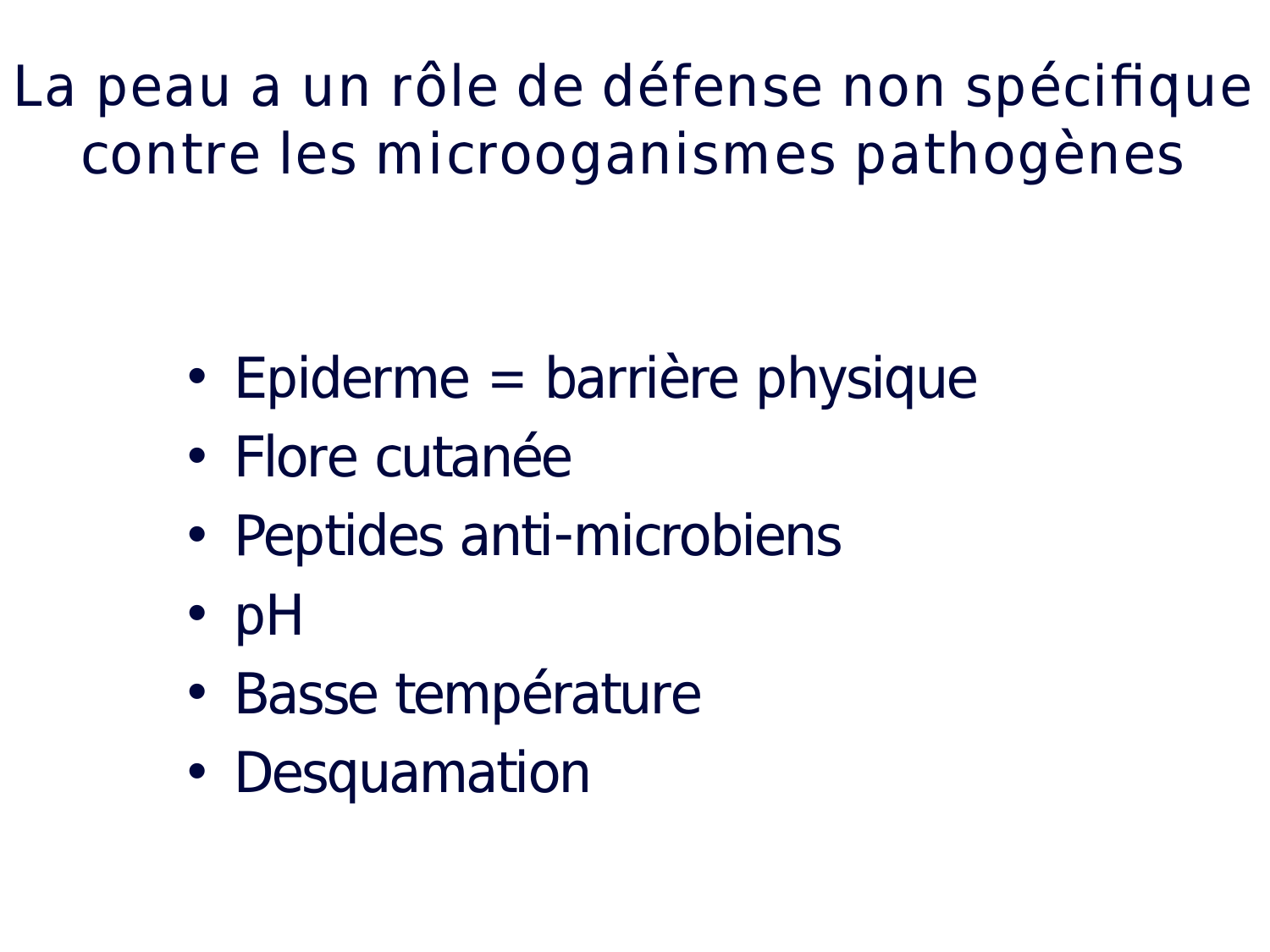

# La peau a un rôle de défense non spécifique contre les microoganismes pathogènes

Epiderme = barrière physique
Flore cutanée
Peptides anti-microbiens
pH
Basse température
Desquamation